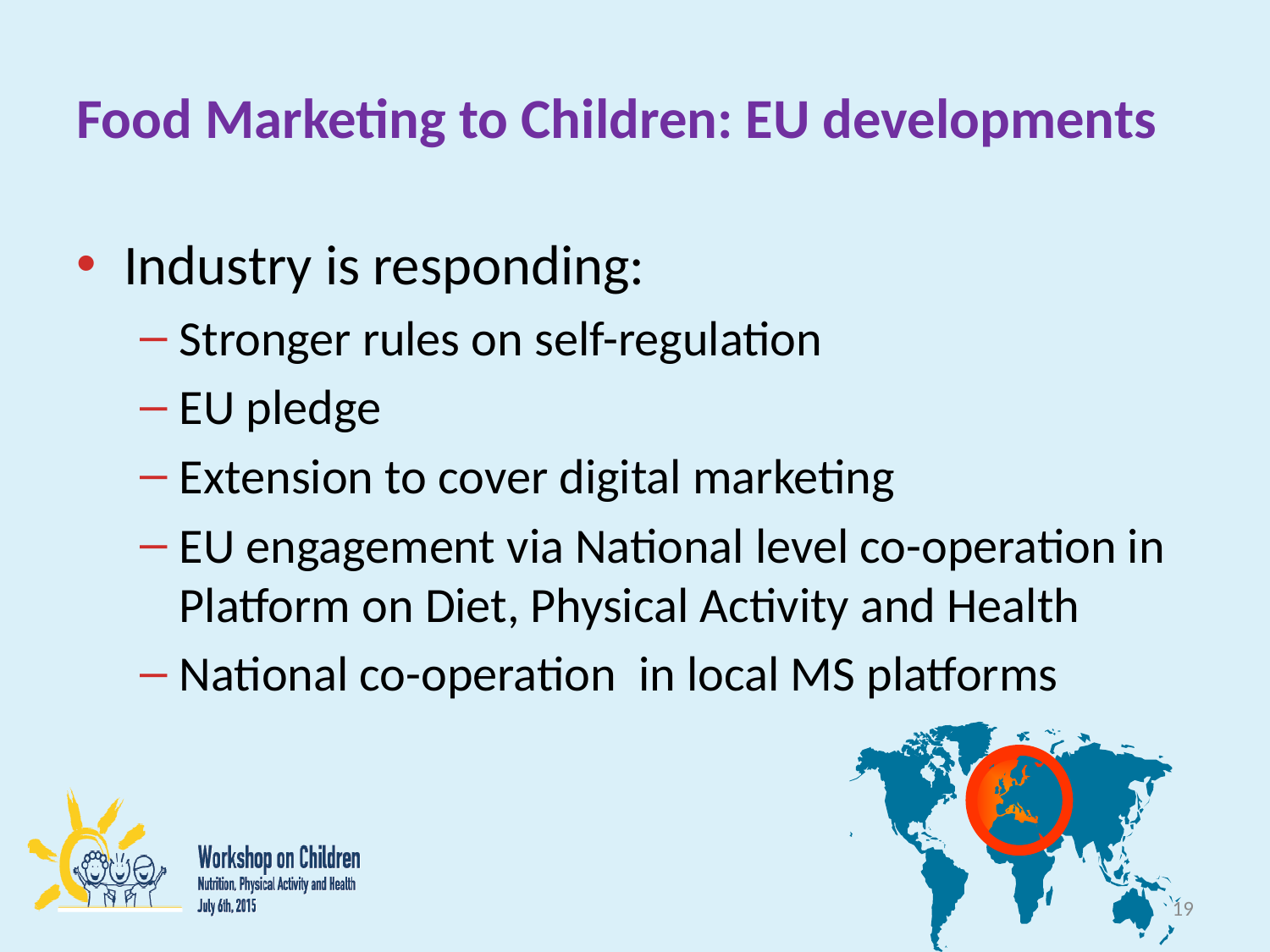

# Food Marketing to Children: EU developments
Industry is responding:
Stronger rules on self-regulation
EU pledge
Extension to cover digital marketing
EU engagement via National level co-operation in Platform on Diet, Physical Activity and Health
National co-operation  in local MS platforms

19